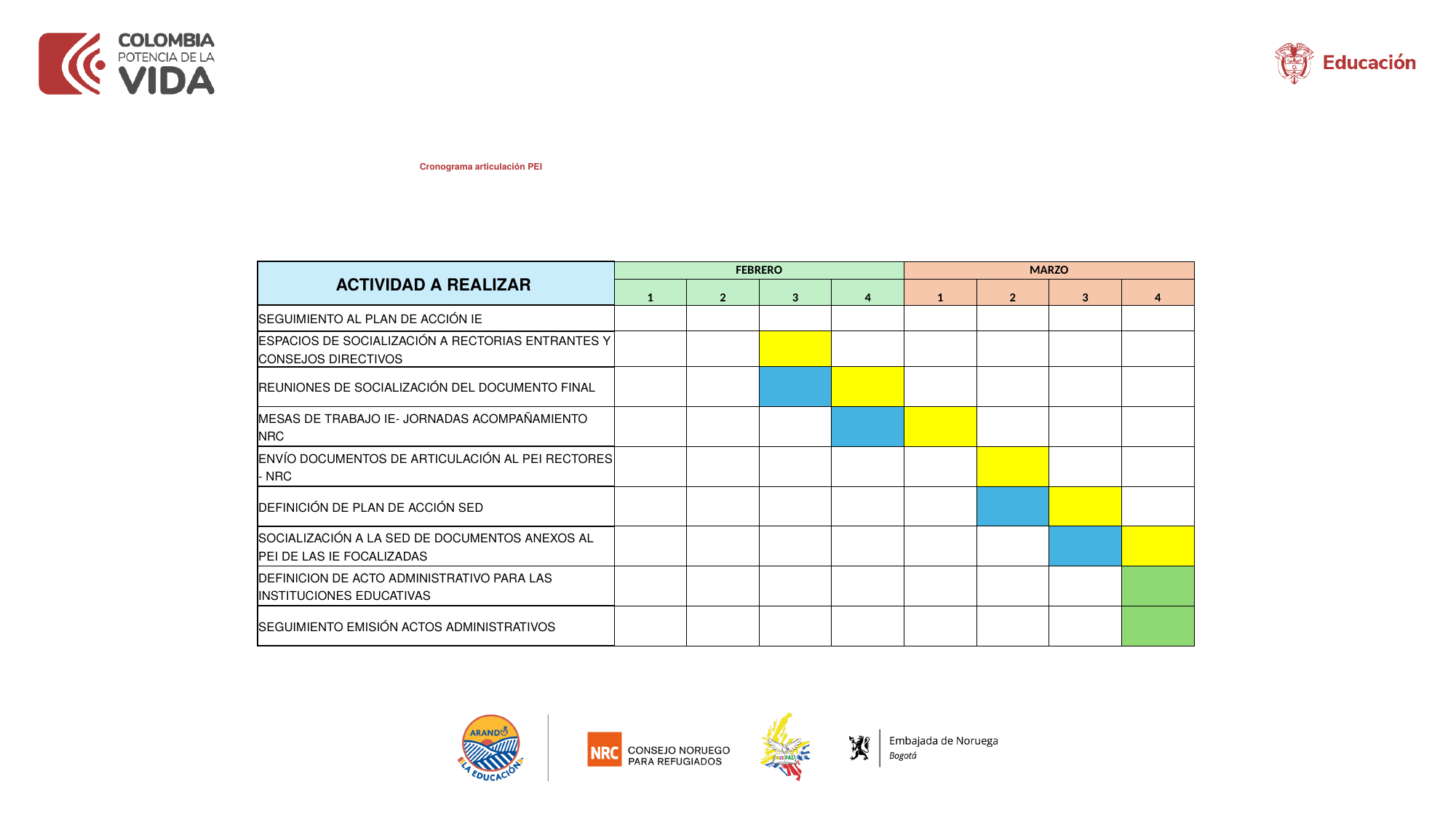

# Cronograma articulación PEI
| ACTIVIDAD A REALIZAR | FEBRERO |  |  |  | MARZO |  |  |  |
| --- | --- | --- | --- | --- | --- | --- | --- | --- |
|  | 1 | 2 | 3 | 4 | 1 | 2 | 3 | 4 |
| SEGUIMIENTO AL PLAN DE ACCIÓN IE |  |  |  |  |  |  |  |  |
| ESPACIOS DE SOCIALIZACIÓN A RECTORIAS ENTRANTES Y CONSEJOS DIRECTIVOS |  |  |  |  |  |  |  |  |
| REUNIONES DE SOCIALIZACIÓN DEL DOCUMENTO FINAL |  |  |  |  |  |  |  |  |
| MESAS DE TRABAJO IE- JORNADAS ACOMPAÑAMIENTO NRC |  |  |  |  |  |  |  |  |
| ENVÍO DOCUMENTOS DE ARTICULACIÓN AL PEI RECTORES - NRC |  |  |  |  |  |  |  |  |
| DEFINICIÓN DE PLAN DE ACCIÓN SED |  |  |  |  |  |  |  |  |
| SOCIALIZACIÓN A LA SED DE DOCUMENTOS ANEXOS AL PEI DE LAS IE FOCALIZADAS |  |  |  |  |  |  |  |  |
| DEFINICION DE ACTO ADMINISTRATIVO PARA LAS INSTITUCIONES EDUCATIVAS |  |  |  |  |  |  |  |  |
| SEGUIMIENTO EMISIÓN ACTOS ADMINISTRATIVOS |  |  |  |  |  |  |  |  |